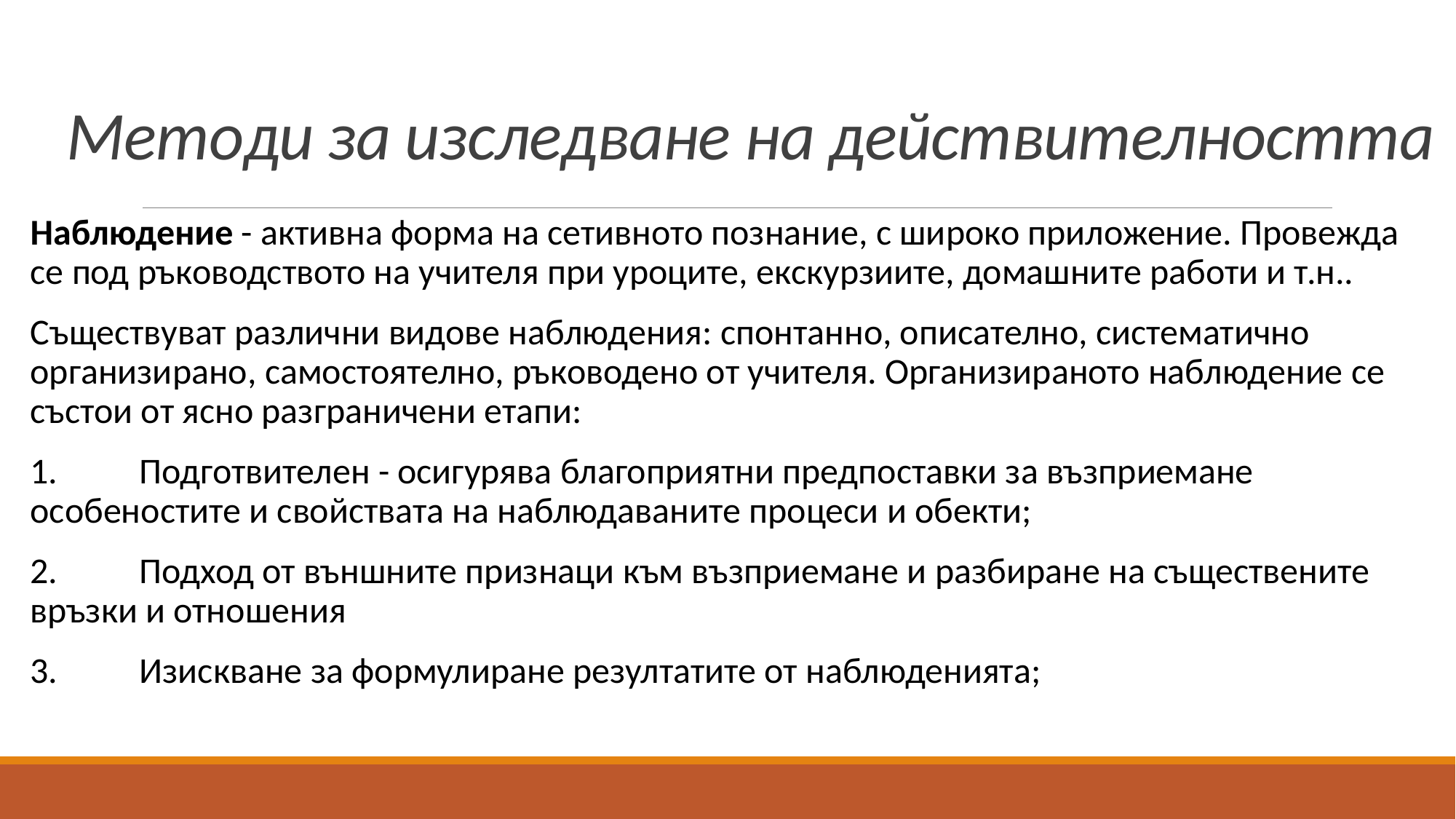

Методи за изследване на действителността
Наблюдение - активна форма на сетивното познание, с широко приложение. Провежда се под ръководството на учителя при уроците, екскурзиите, домашните работи и т.н..
Съществуват различни видове наблюдения: спонтанно, описателно, систематично организирано, самостоятелно, ръководено от учителя. Организираното наблюдение се състои от ясно разграничени етапи:
1.	Подготвителен - осигурява благоприятни предпоставки за възприемане особеностите и свойствата на наблюдаваните процеси и обекти;
2.	Подход от външните признаци към възприемане и разбиране на съществените връзки и отношения
3.	Изискване за формулиране резултатите от наблюденията;